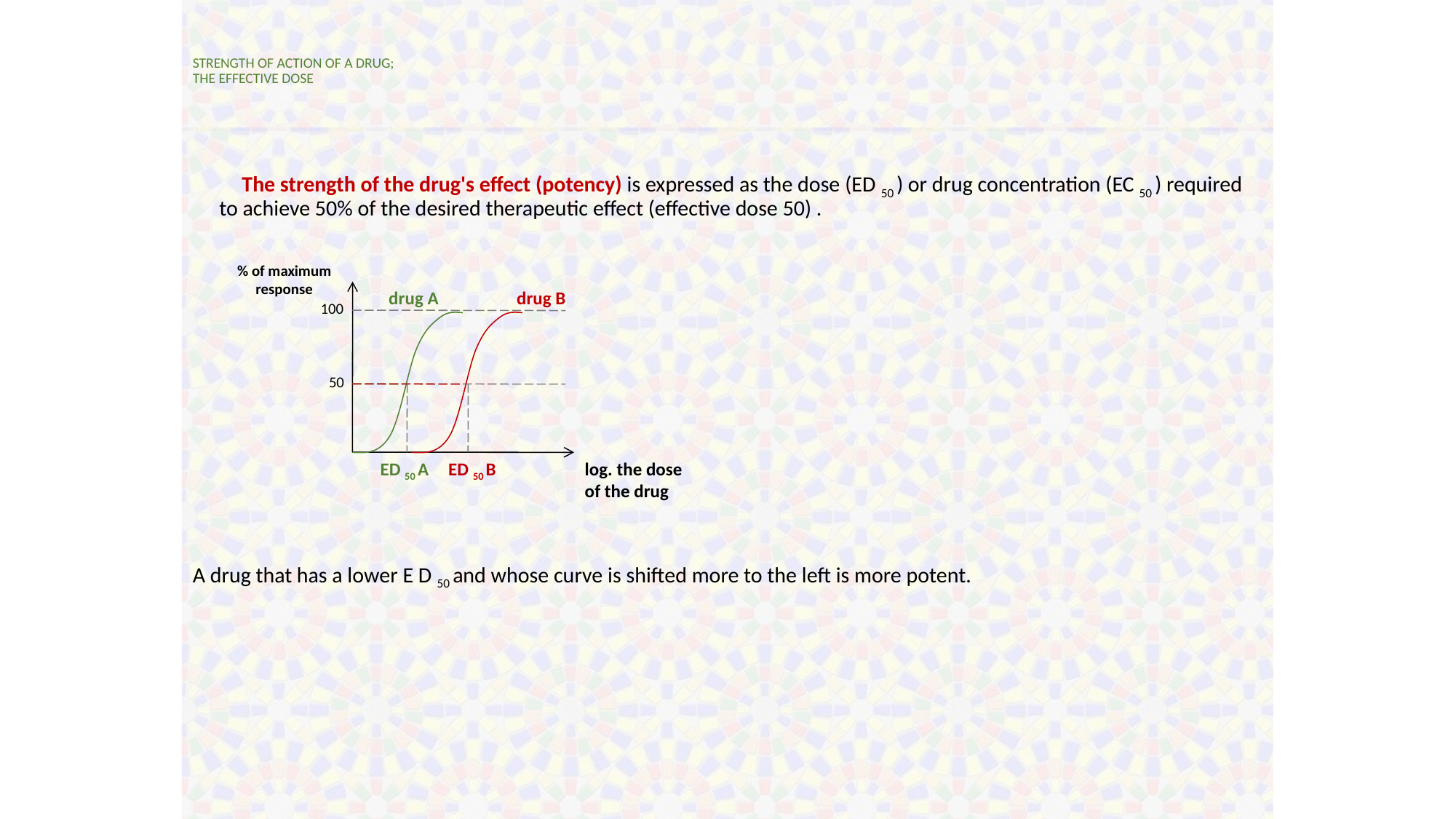

# STRENGTH OF ACTION OF A DRUG; THE EFFECTIVE DOSE

          The strength of the drug's effect (potency) is expressed as the dose (ED 50 ) or drug concentration (EC 50 ) required to achieve 50% of the desired therapeutic effect (effective dose 50) .

A drug that has a lower E D 50 and whose curve is shifted more to the left is more potent.

% of maximum response
drug A
drug B
100

50
ED 50 A
ED 50 B
log. the dose of the drug